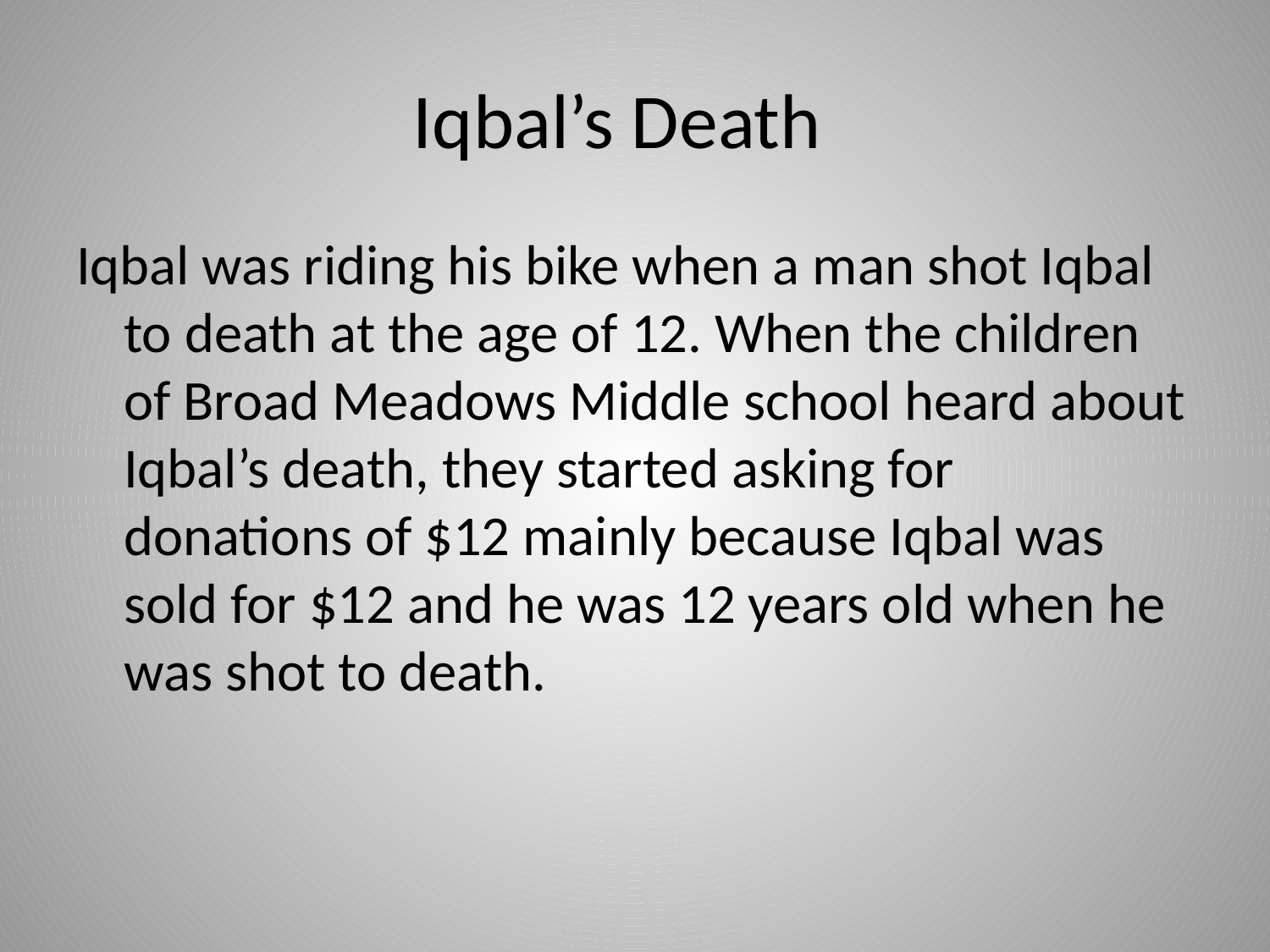

# Iqbal’s Death
Iqbal was riding his bike when a man shot Iqbal to death at the age of 12. When the children  of Broad Meadows Middle school heard about Iqbal’s death, they started asking for donations of $12 mainly because Iqbal was sold for $12 and he was 12 years old when he was shot to death.